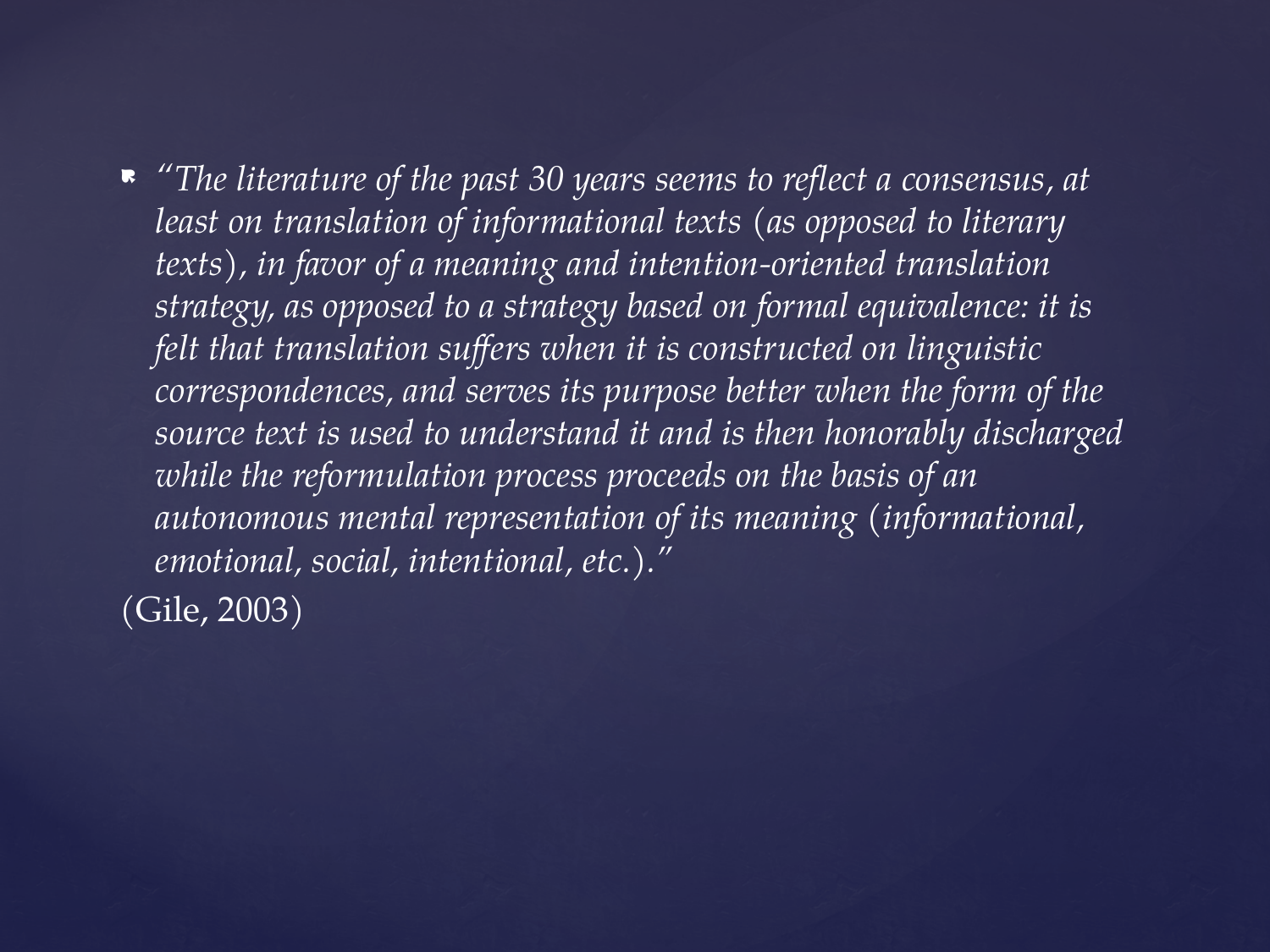

“The literature of the past 30 years seems to reflect a consensus, at least on translation of informational texts (as opposed to literary texts), in favor of a meaning and intention-oriented translation strategy, as opposed to a strategy based on formal equivalence: it is felt that translation suffers when it is constructed on linguistic correspondences, and serves its purpose better when the form of the source text is used to understand it and is then honorably discharged while the reformulation process proceeds on the basis of an autonomous mental representation of its meaning (informational, emotional, social, intentional, etc.).”
(Gile, 2003)
#